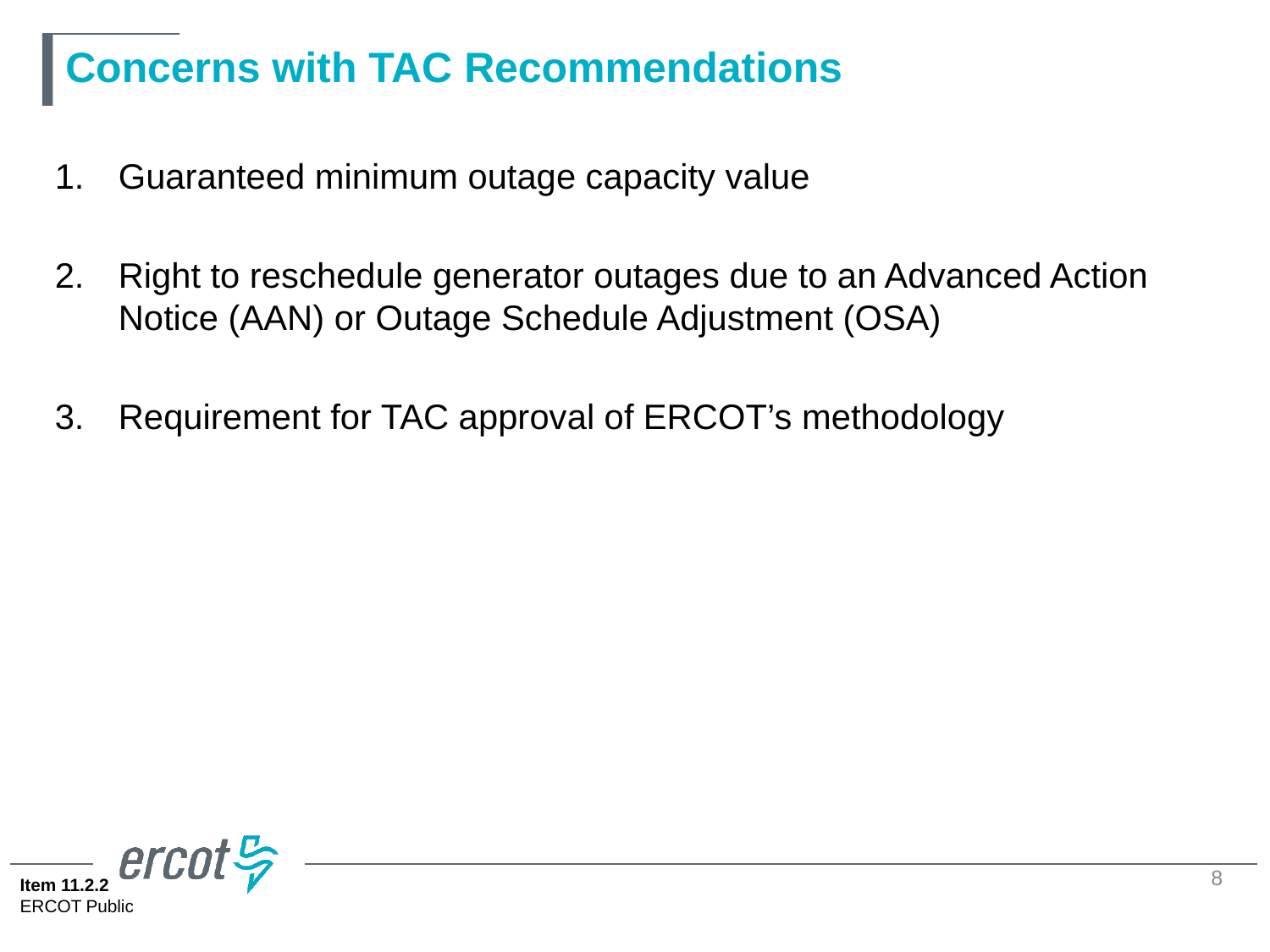

# Concerns with TAC Recommendations
Guaranteed minimum outage capacity value

Right to reschedule generator outages due to an Advanced Action Notice (AAN) or Outage Schedule Adjustment (OSA)

Requirement for TAC approval of ERCOT’s methodology

8